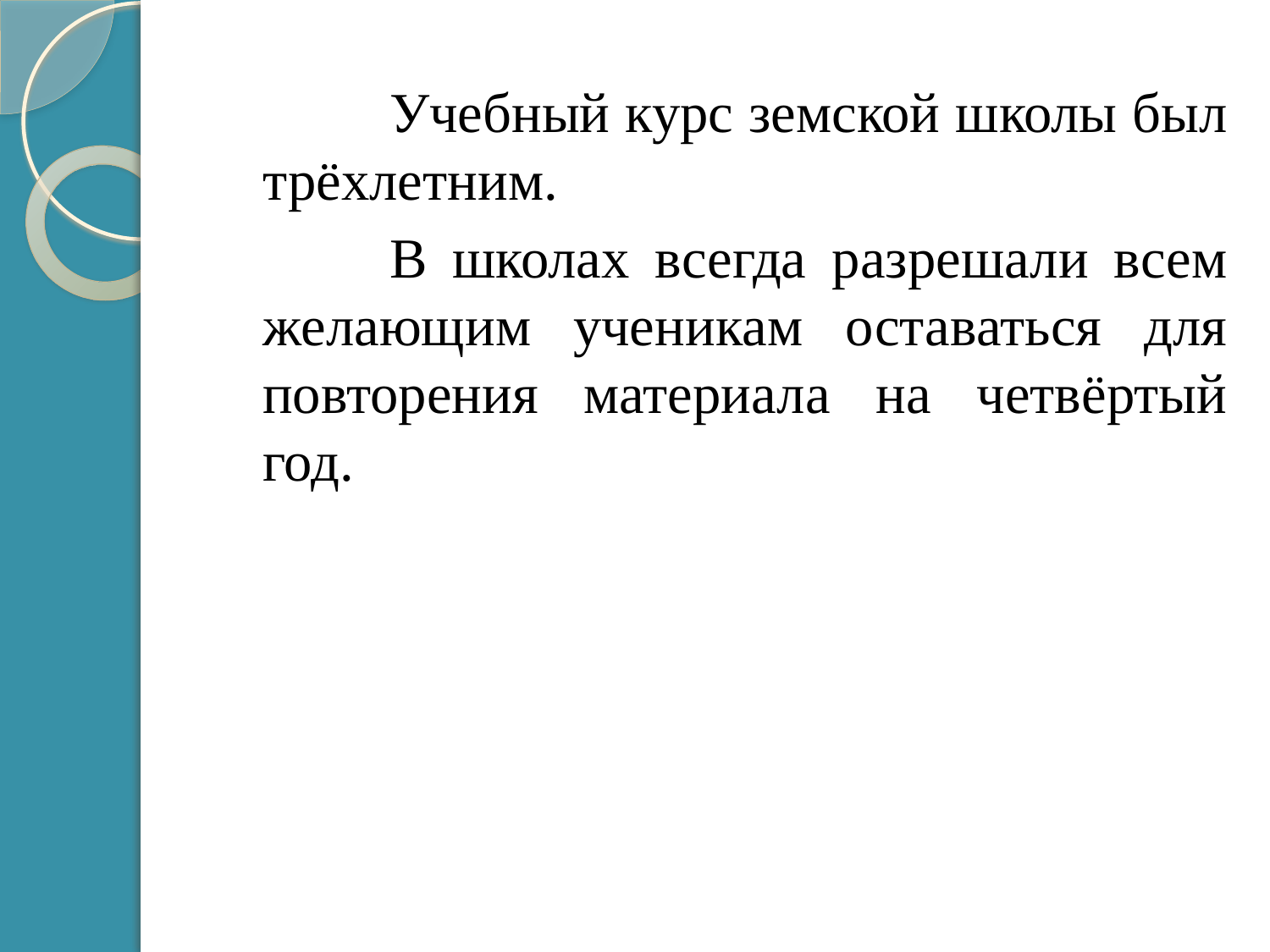

Учебный курс земской школы был трёхлетним.
		В школах всегда разрешали всем желающим ученикам оставаться для повторения материала на четвёртый год.